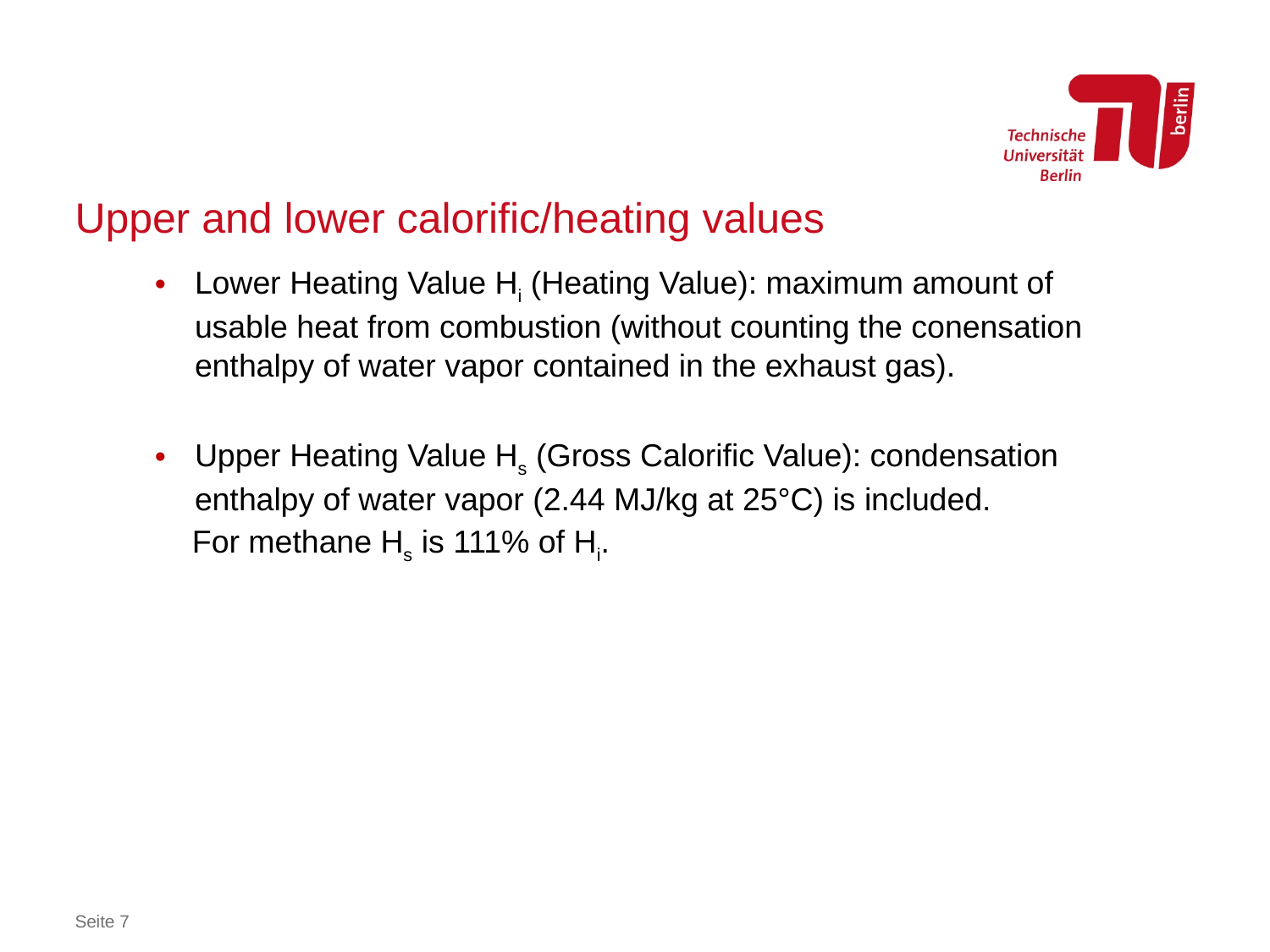

# Upper and lower calorific/heating values
Lower Heating Value Hi (Heating Value): maximum amount of usable heat from combustion (without counting the conensation enthalpy of water vapor contained in the exhaust gas).

Upper Heating Value Hs (Gross Calorific Value): condensation enthalpy of water vapor (2.44 MJ/kg at 25°C) is included.
For methane Hs is 111% of Hi.
Seite 7